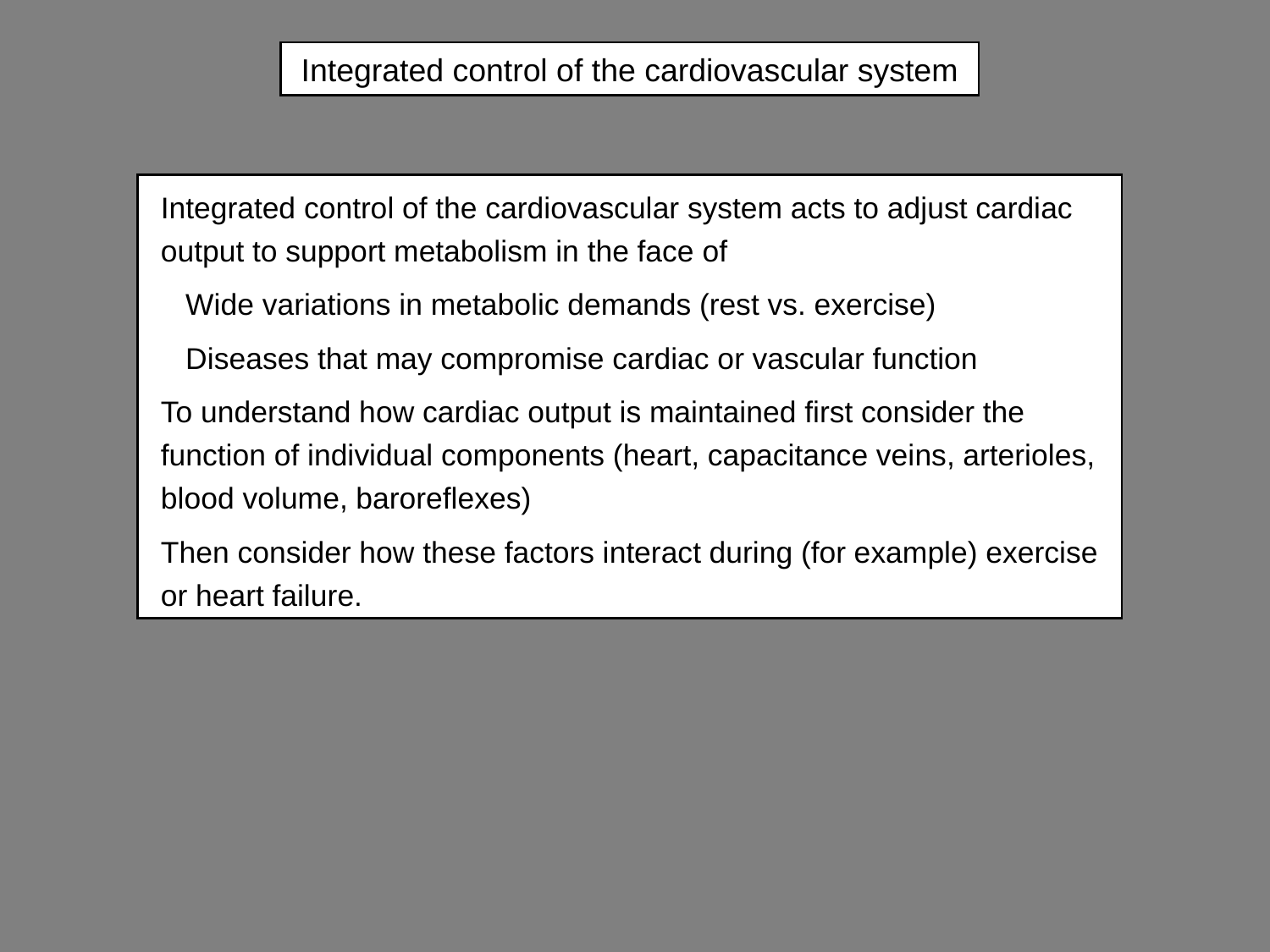

# Integrated control of the cardiovascular system
Integrated control of the cardiovascular system acts to adjust cardiac output to support metabolism in the face of
   Wide variations in metabolic demands (rest vs. exercise)
   Diseases that may compromise cardiac or vascular function
To understand how cardiac output is maintained first consider the function of individual components (heart, capacitance veins, arterioles, blood volume, baroreflexes)
Then consider how these factors interact during (for example) exercise or heart failure.